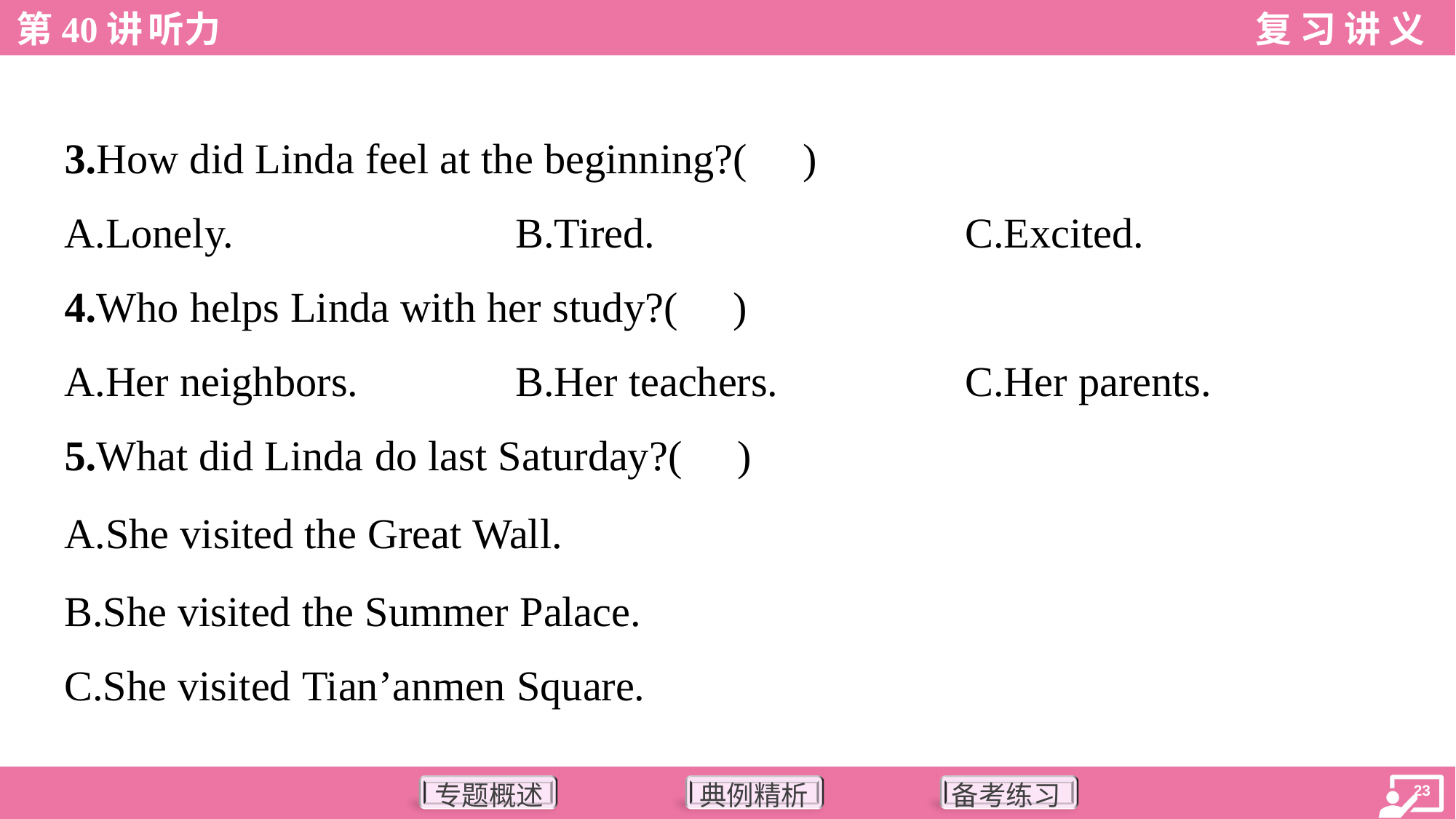

3.How did Linda feel at the beginning?(     )
A.Lonely.	B.Tired.	C.Excited.
4.Who helps Linda with her study?(     )
A.Her neighbors.	B.Her teachers.	C.Her parents.
5.What did Linda do last Saturday?(     )
A.She visited the Great Wall.
B.She visited the Summer Palace.
C.She visited Tian’anmen Square.